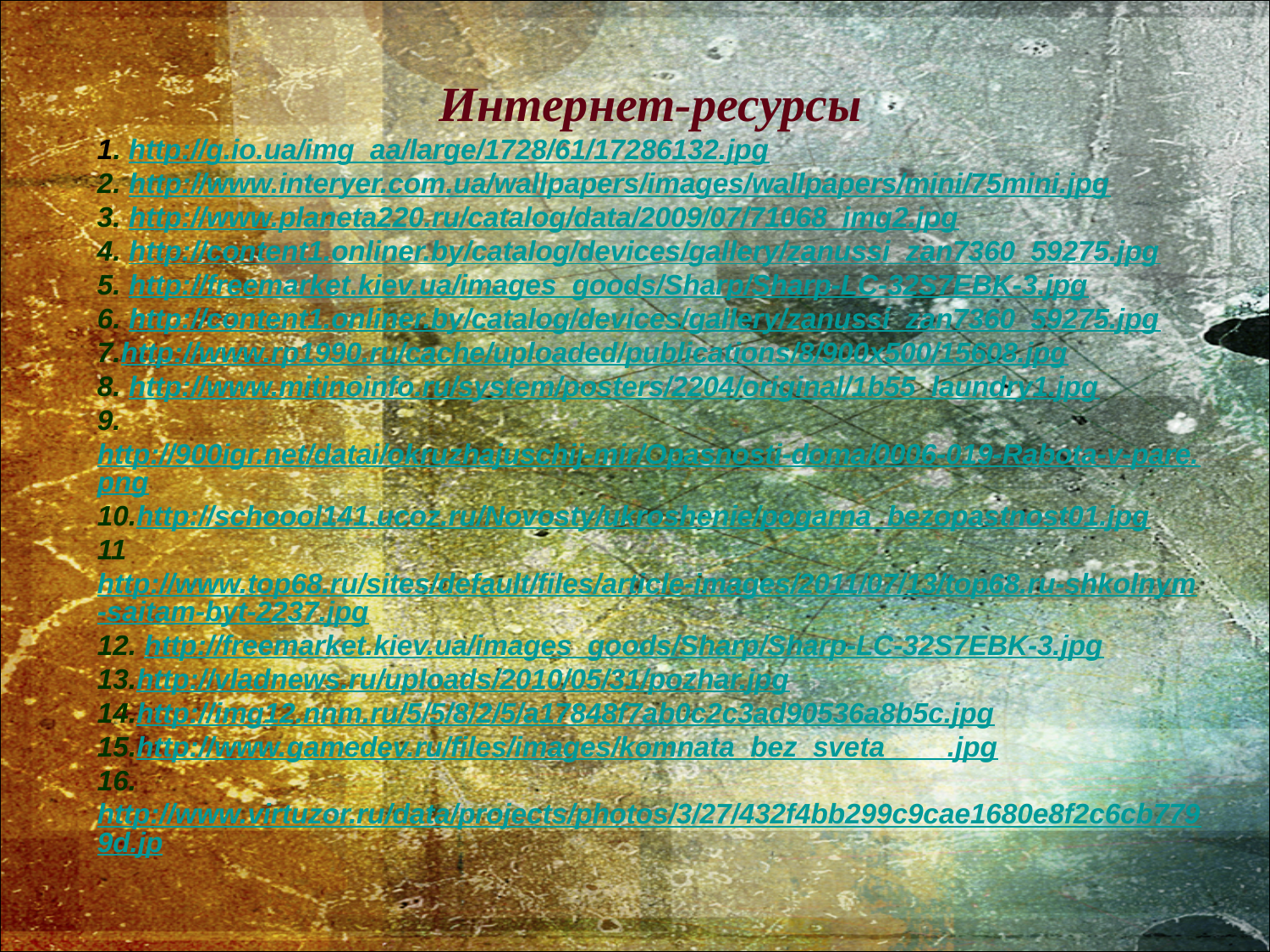

#
Интернет-ресурсы
1. http://g.io.ua/img_aa/large/1728/61/17286132.jpg
2. http://www.interyer.com.ua/wallpapers/images/wallpapers/mini/75mini.jpg
3. http://www.planeta220.ru/catalog/data/2009/07/71068_img2.jpg
4. http://content1.onliner.by/catalog/devices/gallery/zanussi_zan7360_59275.jpg
5. http://freemarket.kiev.ua/images_goods/Sharp/Sharp-LC-32S7EBK-3.jpg
6. http://content1.onliner.by/catalog/devices/gallery/zanussi_zan7360_59275.jpg
7.http://www.rp1990.ru/cache/uploaded/publications/8/900x500/15608.jpg
8. http://www.mitinoinfo.ru/system/posters/2204/original/1b55_laundry1.jpg
9. http://900igr.net/datai/okruzhajuschij-mir/Opasnosti-doma/0006-019-Rabota-v-pare.png
10.http://schoool141.ucoz.ru/Novosty/ukroshenie/pogarna_bezopastnost01.jpg
11 http://www.top68.ru/sites/default/files/article-images/2011/07/13/top68.ru-shkolnym-saitam-byt-2237.jpg
12. http://freemarket.kiev.ua/images_goods/Sharp/Sharp-LC-32S7EBK-3.jpg
13.http://vladnews.ru/uploads/2010/05/31/pozhar.jpg
14.http://img12.nnm.ru/5/5/8/2/5/a17848f7ab0c2c3ad90536a8b5c.jpg
15.http://www.gamedev.ru/files/images/komnata_bez_sveta____.jpg
16.http://www.virtuzor.ru/data/projects/photos/3/27/432f4bb299c9cae1680e8f2c6cb7799d.jp